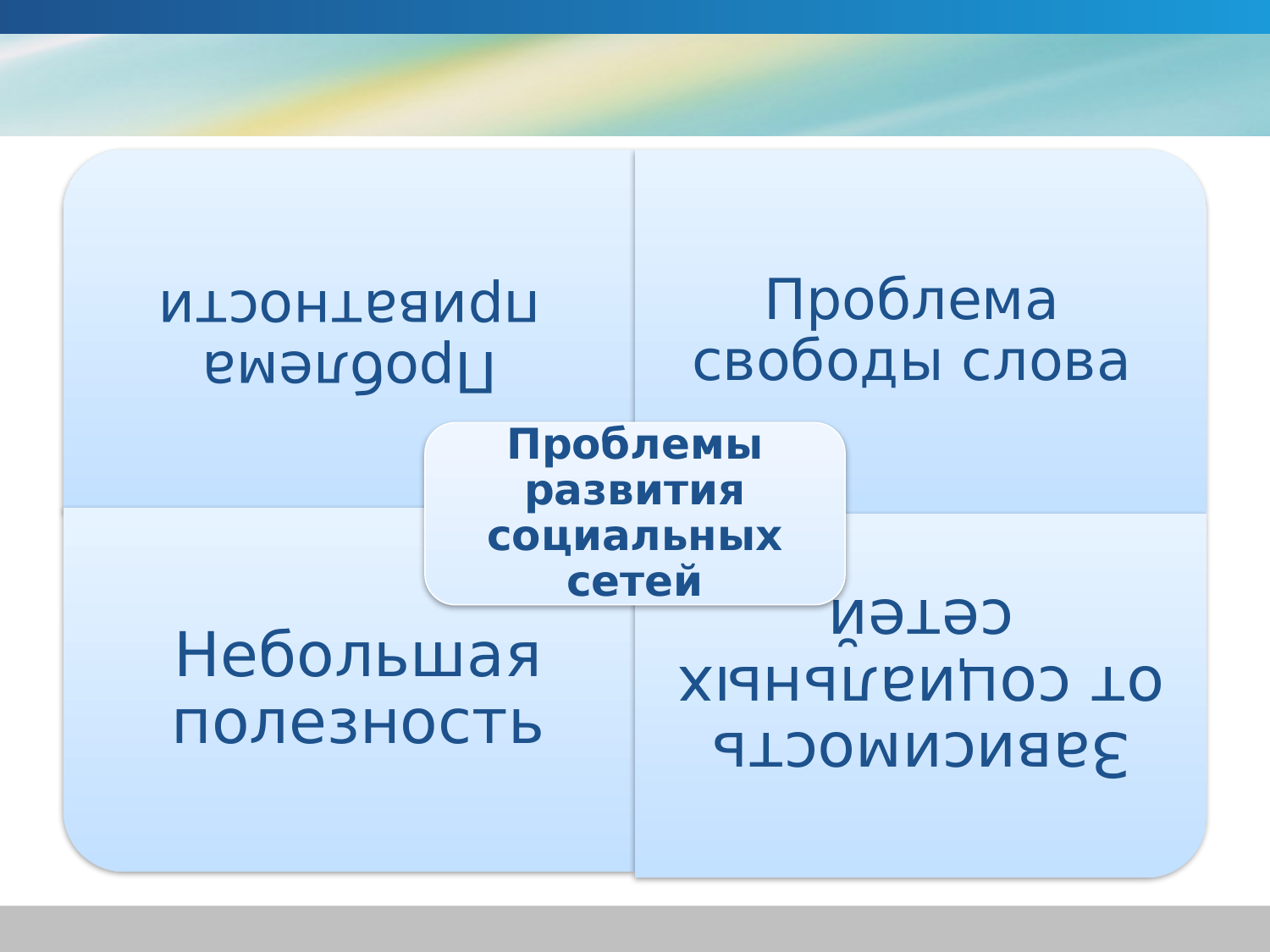

Проблема приватности
Проблема свободы слова
Небольшая полезность
Зависимость от социальных сетей
Проблемы развития социальных сетей